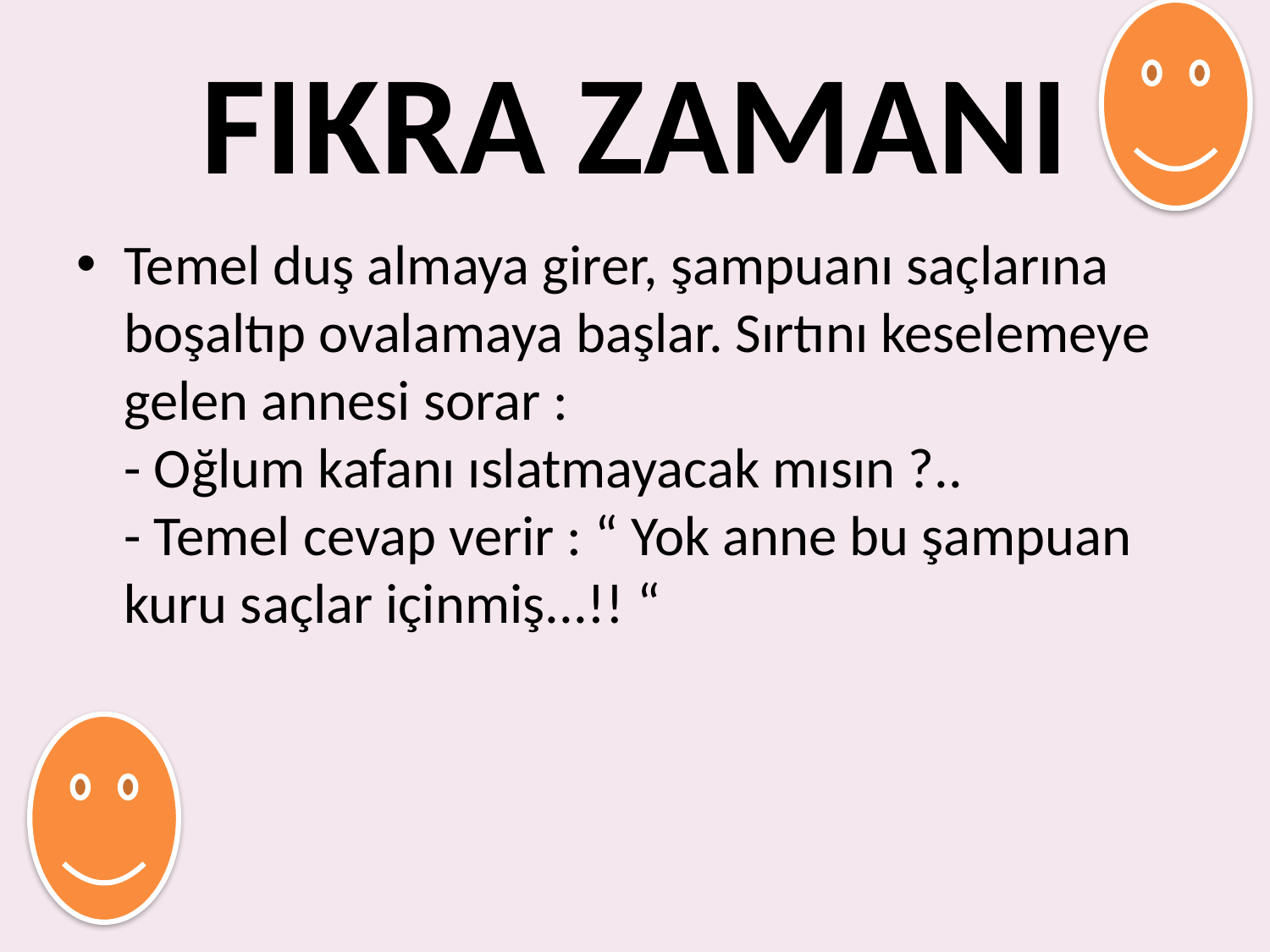

# FIKRA ZAMANI
Temel duş almaya girer, şampuanı saçlarına boşaltıp ovalamaya başlar. Sırtını keselemeye gelen annesi sorar :
- Oğlum kafanı ıslatmayacak mısın ?..
- Temel cevap verir : “ Yok anne bu şampuan kuru saçlar içinmiş...!! “